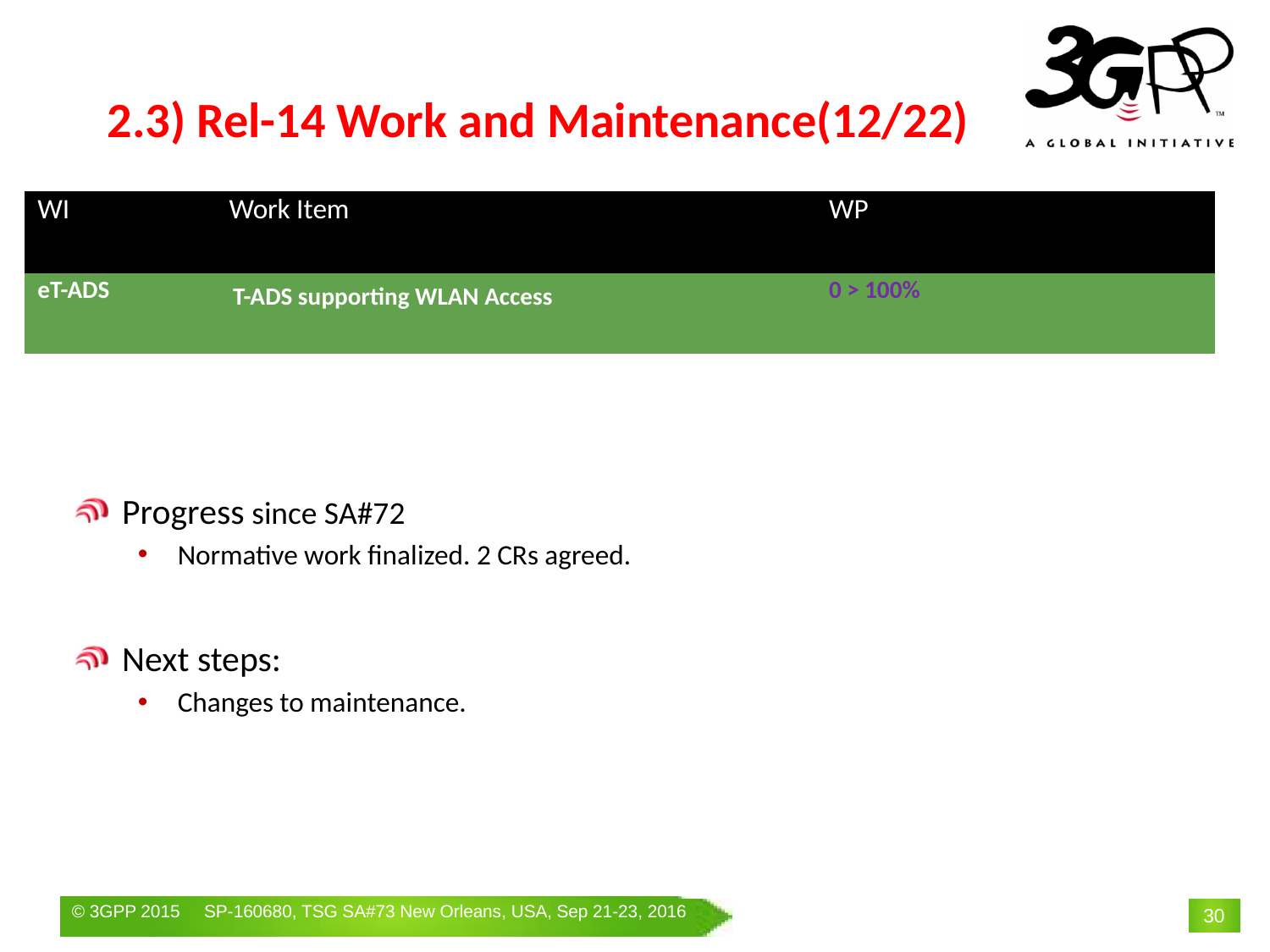

# 2.3) Rel-14 Work and Maintenance(12/22)
| WI | Work Item | WP |  |  |
| --- | --- | --- | --- | --- |
| eT-ADS | T-ADS supporting WLAN Access | 0 > 100% |  |  |
Progress since SA#72
Normative work finalized. 2 CRs agreed.

Next steps:
Changes to maintenance.